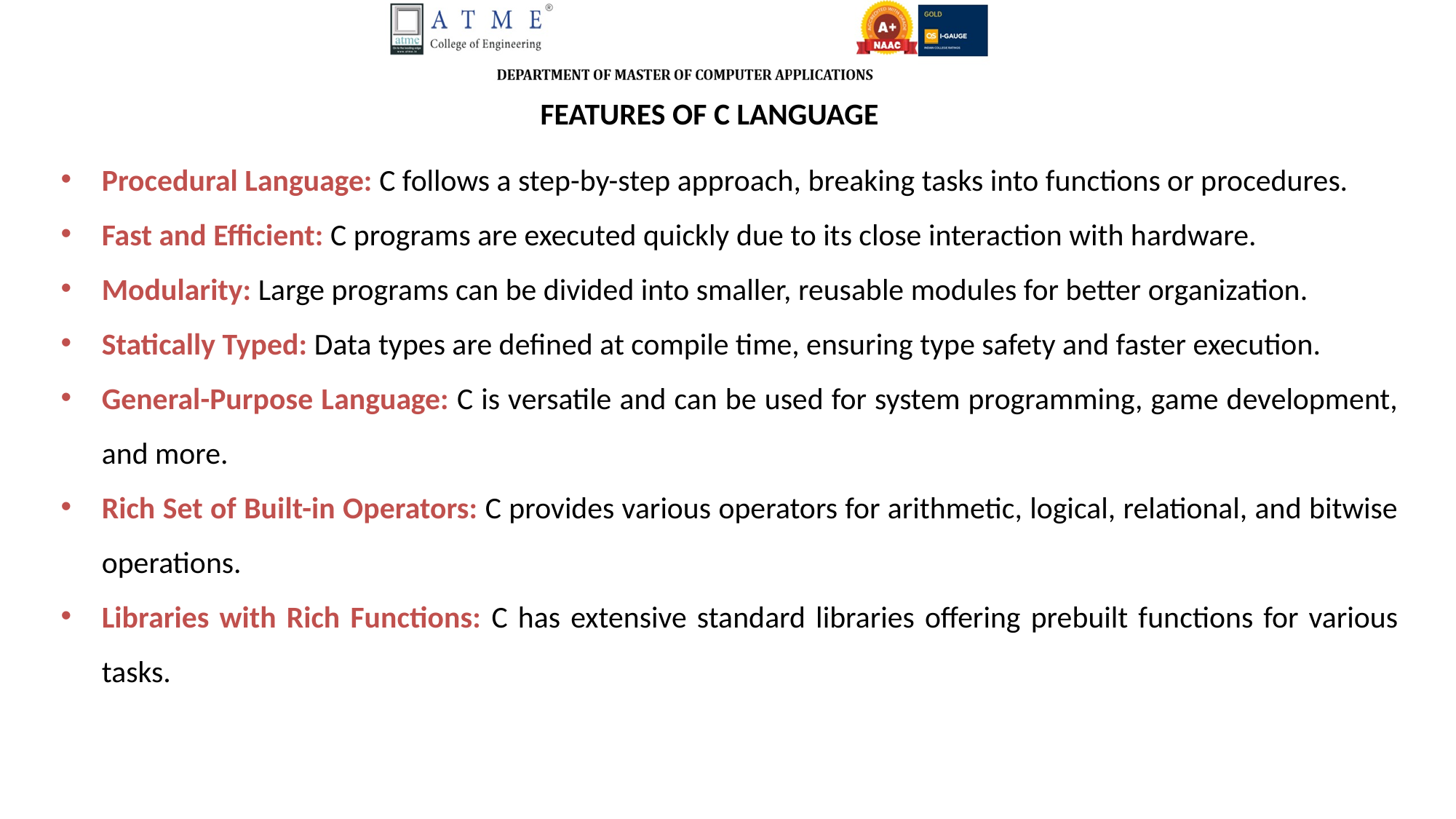

FEATURES OF C LANGUAGE
Procedural Language: C follows a step-by-step approach, breaking tasks into functions or procedures.
Fast and Efficient: C programs are executed quickly due to its close interaction with hardware.
Modularity: Large programs can be divided into smaller, reusable modules for better organization.
Statically Typed: Data types are defined at compile time, ensuring type safety and faster execution.
General-Purpose Language: C is versatile and can be used for system programming, game development, and more.
Rich Set of Built-in Operators: C provides various operators for arithmetic, logical, relational, and bitwise operations.
Libraries with Rich Functions: C has extensive standard libraries offering prebuilt functions for various tasks.